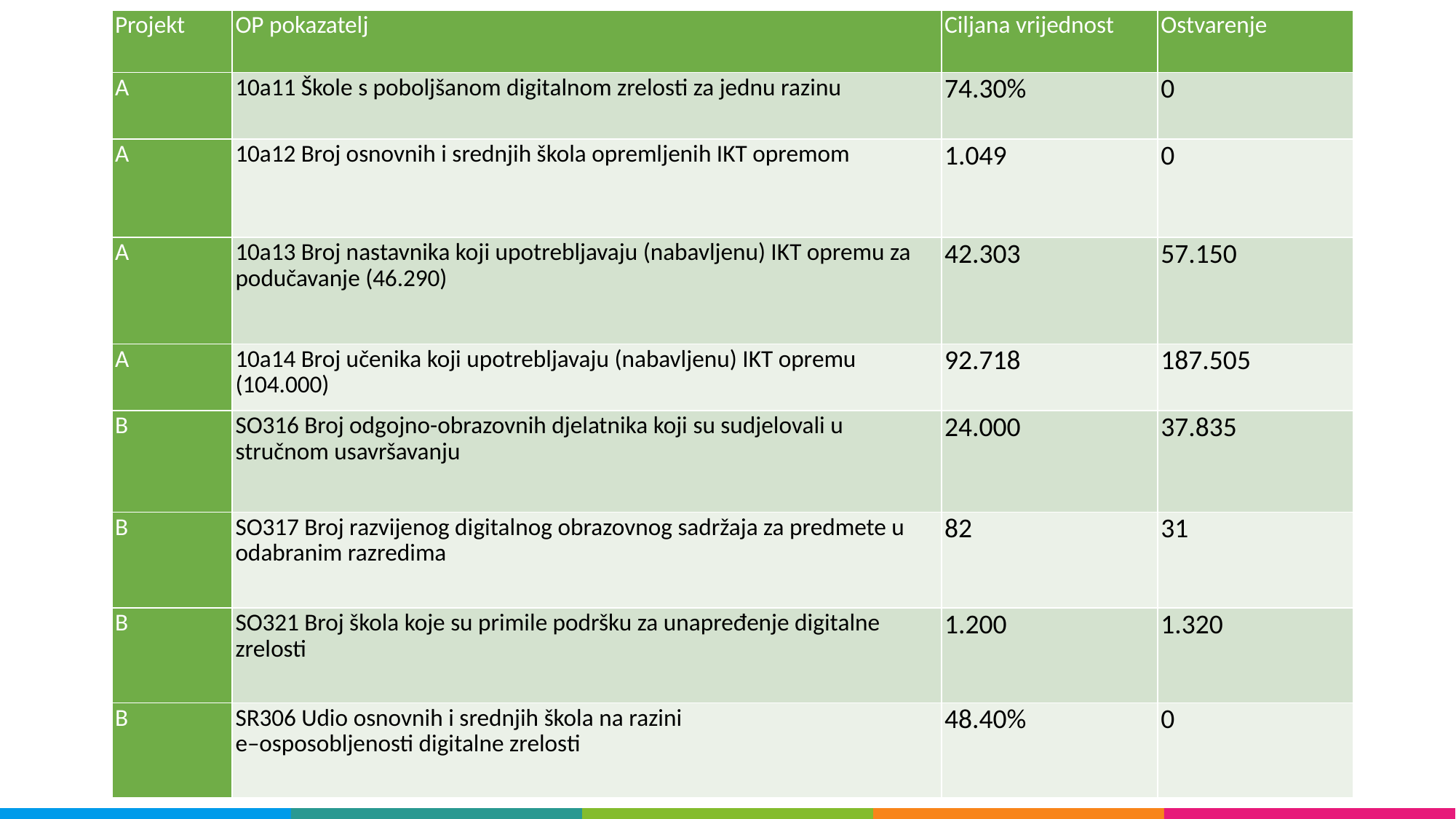

| Projekt | OP pokazatelj | Ciljana vrijednost | Ostvarenje |
| --- | --- | --- | --- |
| A | 10a11 Škole s poboljšanom digitalnom zrelosti za jednu razinu | 74.30% | 0 |
| A | 10a12 Broj osnovnih i srednjih škola opremljenih IKT opremom | 1.049 | 0 |
| A | 10a13 Broj nastavnika koji upotrebljavaju (nabavljenu) IKT opremu za podučavanje (46.290) | 42.303 | 57.150 |
| A | 10a14 Broj učenika koji upotrebljavaju (nabavljenu) IKT opremu (104.000) | 92.718 | 187.505 |
| B | SO316 Broj odgojno-obrazovnih djelatnika koji su sudjelovali u stručnom usavršavanju | 24.000 | 37.835 |
| B | SO317 Broj razvijenog digitalnog obrazovnog sadržaja za predmete u odabranim razredima | 82 | 31 |
| B | SO321 Broj škola koje su primile podršku za unapređenje digitalne zrelosti | 1.200 | 1.320 |
| B | SR306 Udio osnovnih i srednjih škola na razini e–osposobljenosti digitalne zrelosti | 48.40% | 0 |